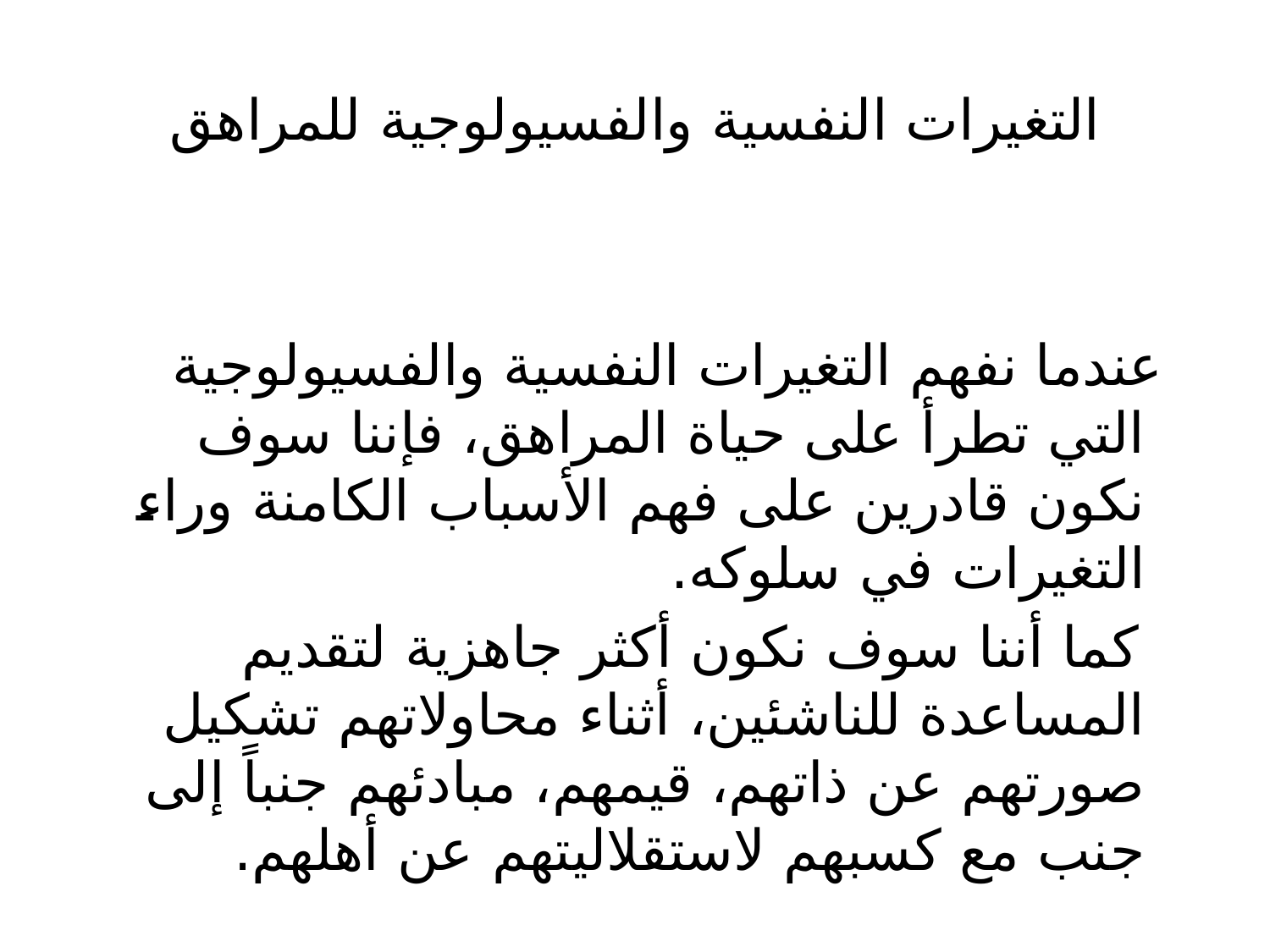

# التغيرات النفسية والفسيولوجية للمراهق
  عندما نفهم التغيرات النفسية والفسيولوجية التي تطرأ على حياة المراهق، فإننا سوف نكون قادرين على فهم الأسباب الكامنة وراء التغيرات في سلوكه.
   كما أننا سوف نكون أكثر جاهزية لتقديم المساعدة للناشئين، أثناء محاولاتهم تشكيل صورتهم عن ذاتهم، قيمهم، مبادئهم جنباً إلى جنب مع كسبهم لاستقلاليتهم عن أهلهم.